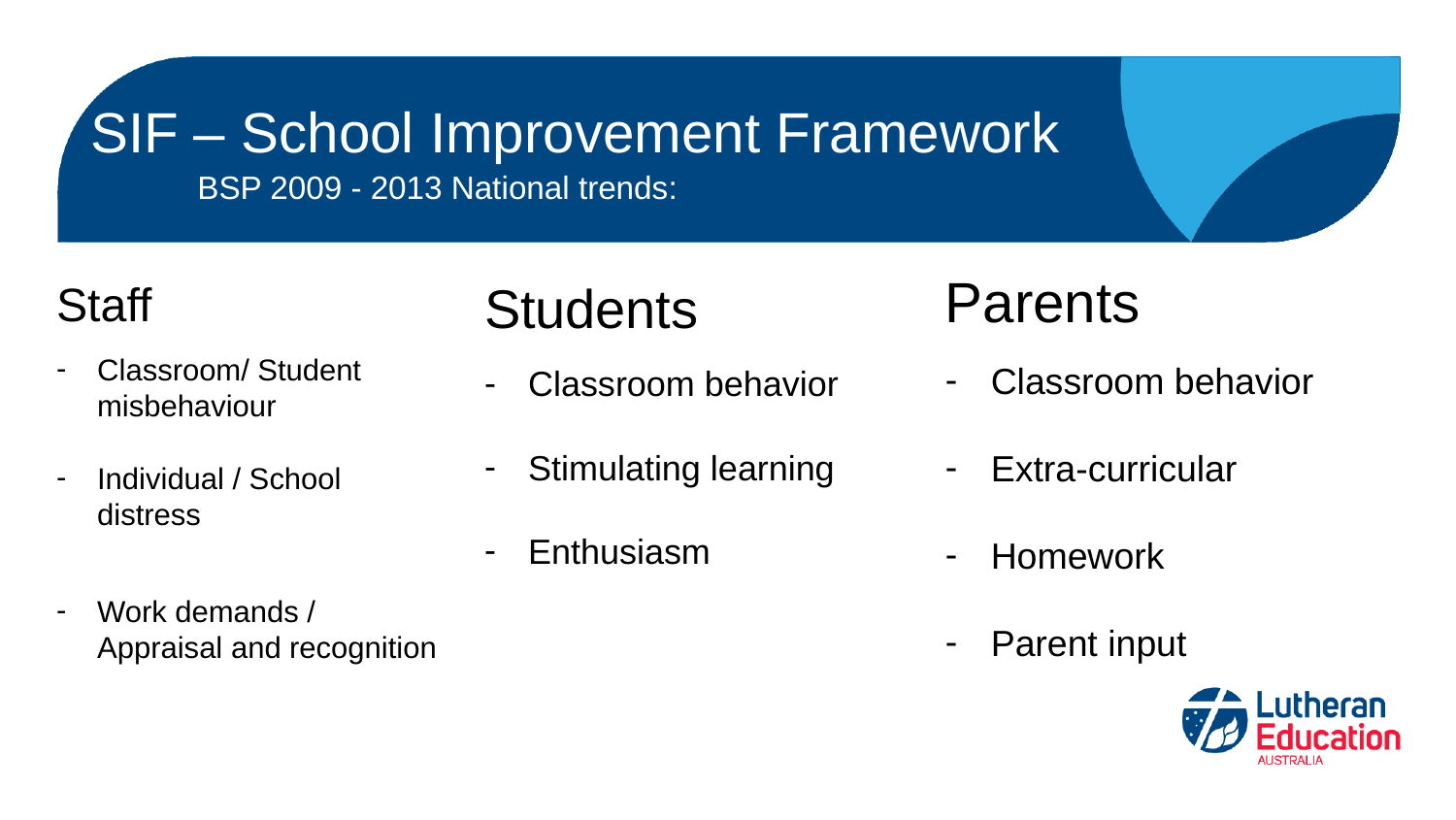

SIF – School Improvement Framework
 BSP 2009 - 2013 National trends:
Parents

Classroom behavior

Extra-curricular

Homework

Parent input

Students

Classroom behavior

Stimulating learning

Enthusiasm

Staff

Classroom/ Student misbehaviour

Individual / School distress

Work demands / Appraisal and recognition